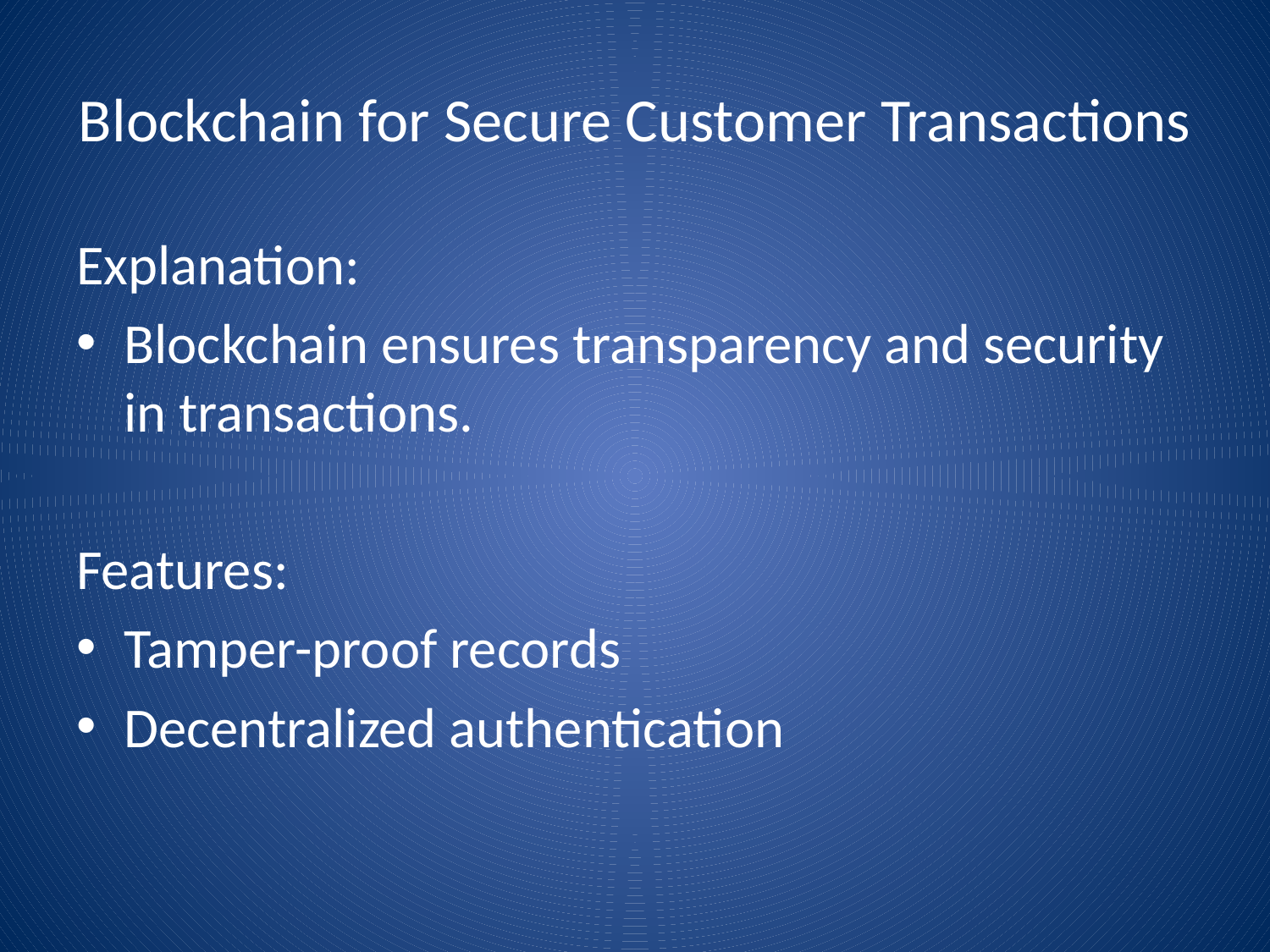

# Blockchain for Secure Customer Transactions
Explanation:
Blockchain ensures transparency and security in transactions.

Features:
Tamper-proof records
Decentralized authentication